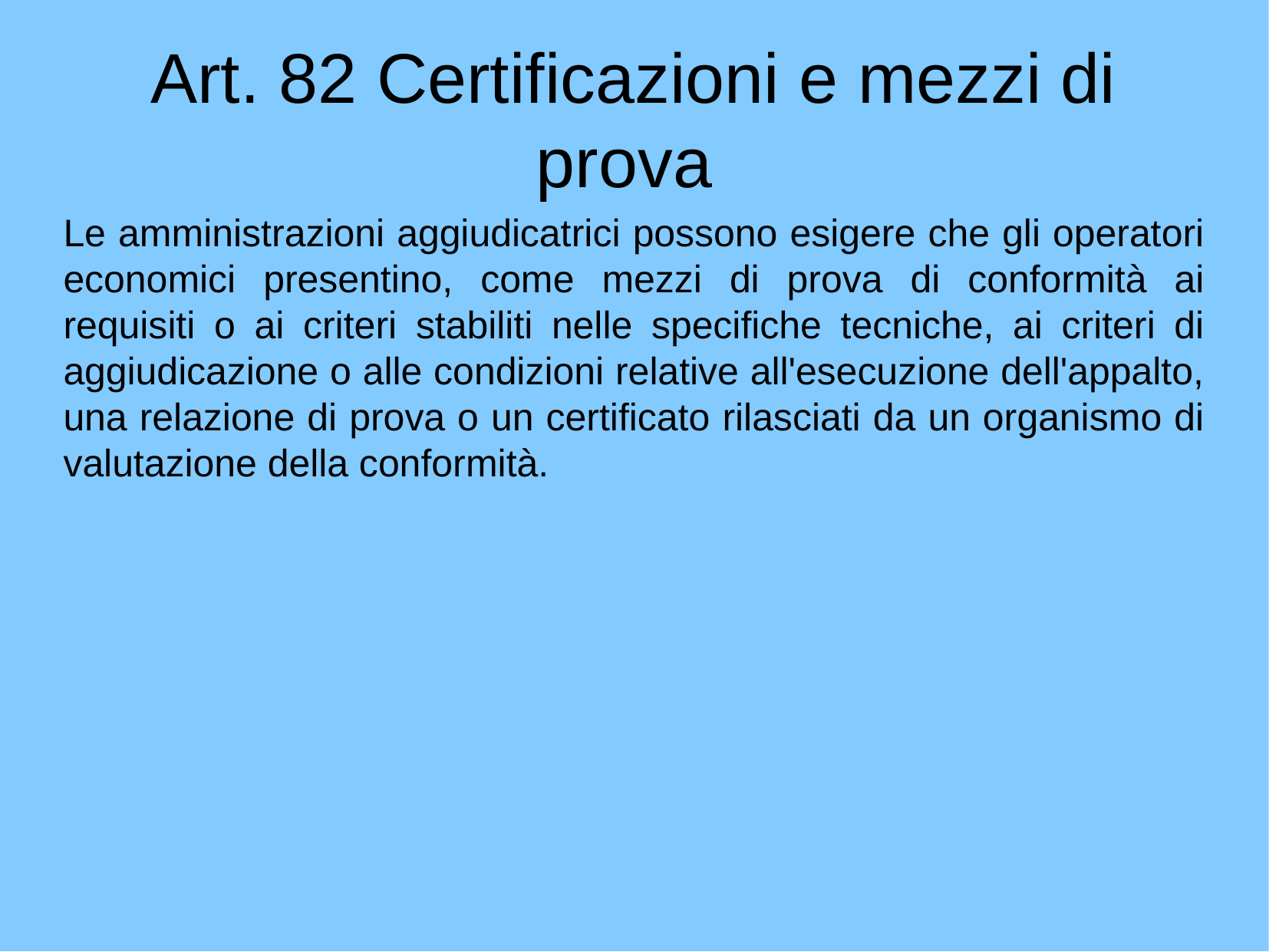

Art. 82 Certificazioni e mezzi di prova
Le amministrazioni aggiudicatrici possono esigere che gli operatori economici presentino, come mezzi di prova di conformità ai requisiti o ai criteri stabiliti nelle specifiche tecniche, ai criteri di aggiudicazione o alle condizioni relative all'esecuzione dell'appalto, una relazione di prova o un certificato rilasciati da un organismo di valutazione della conformità.